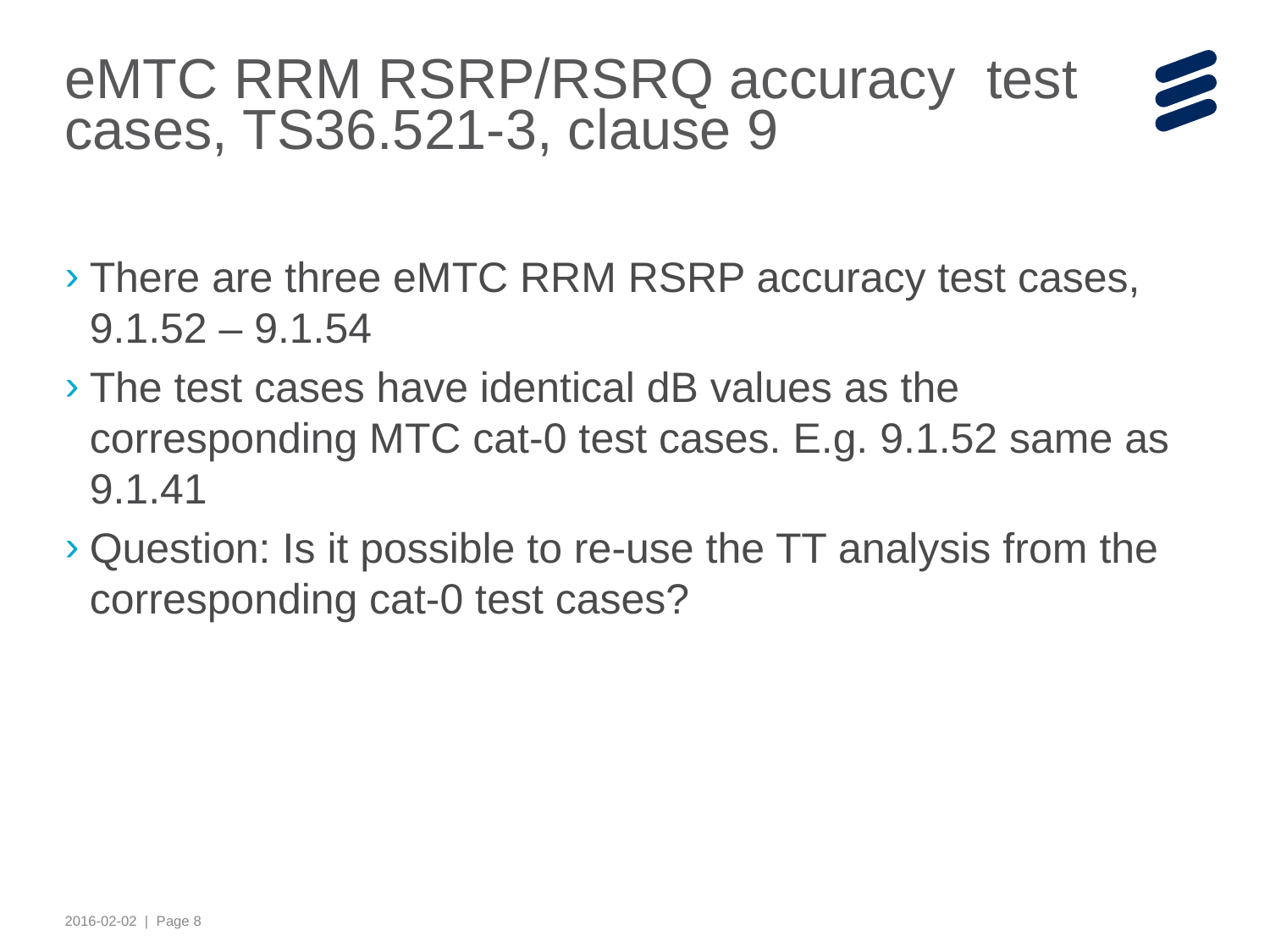

# eMTC RRM RSRP/RSRQ accuracy  test cases, TS36.521-3, clause 9
There are three eMTC RRM RSRP accuracy test cases, 9.1.52 – 9.1.54
The test cases have identical dB values as the corresponding MTC cat-0 test cases. E.g. 9.1.52 same as 9.1.41
Question: Is it possible to re-use the TT analysis from the corresponding cat-0 test cases?